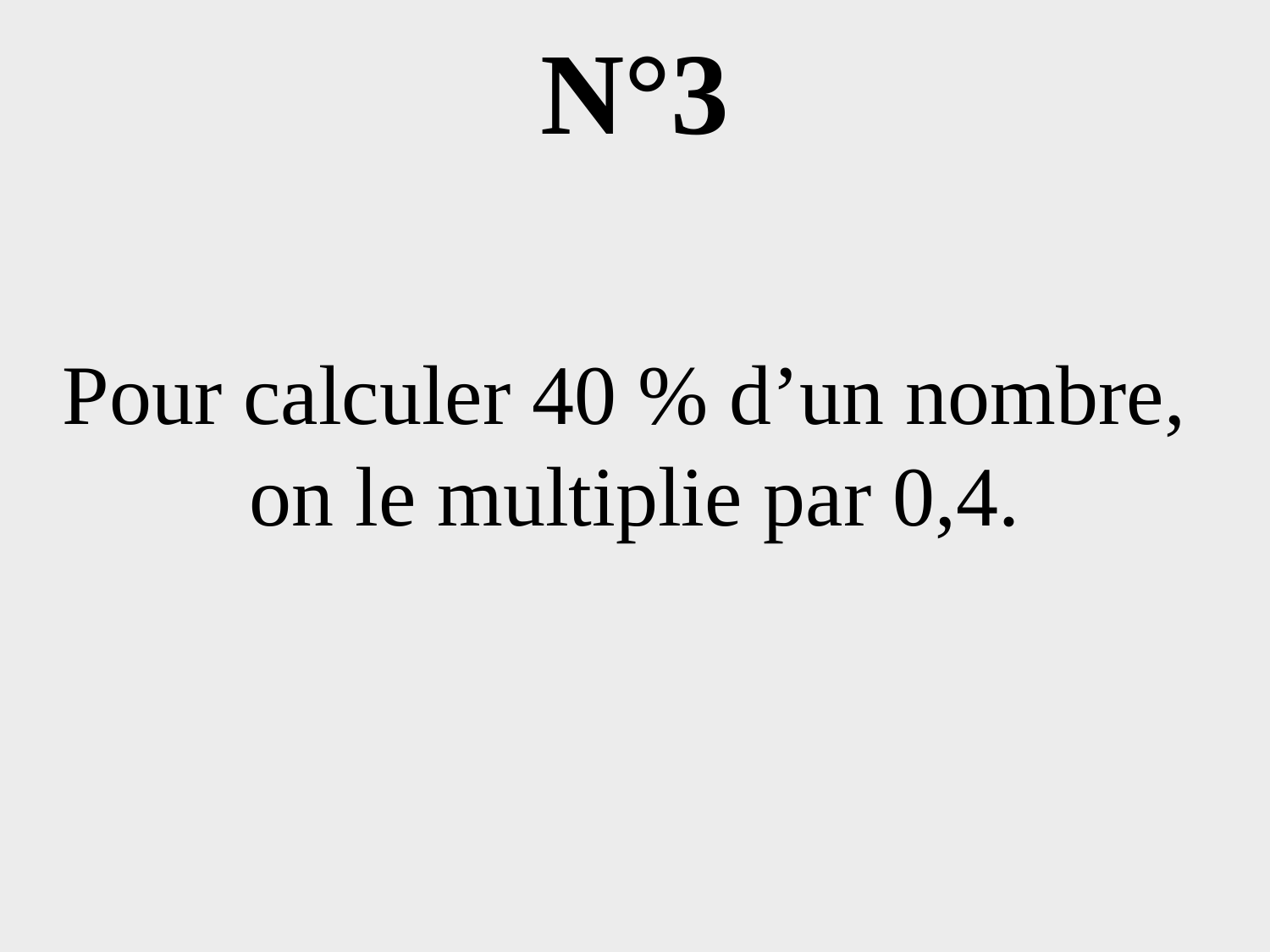

# N°3
Pour calculer 40 % d’un nombre,
on le multiplie par 0,4.